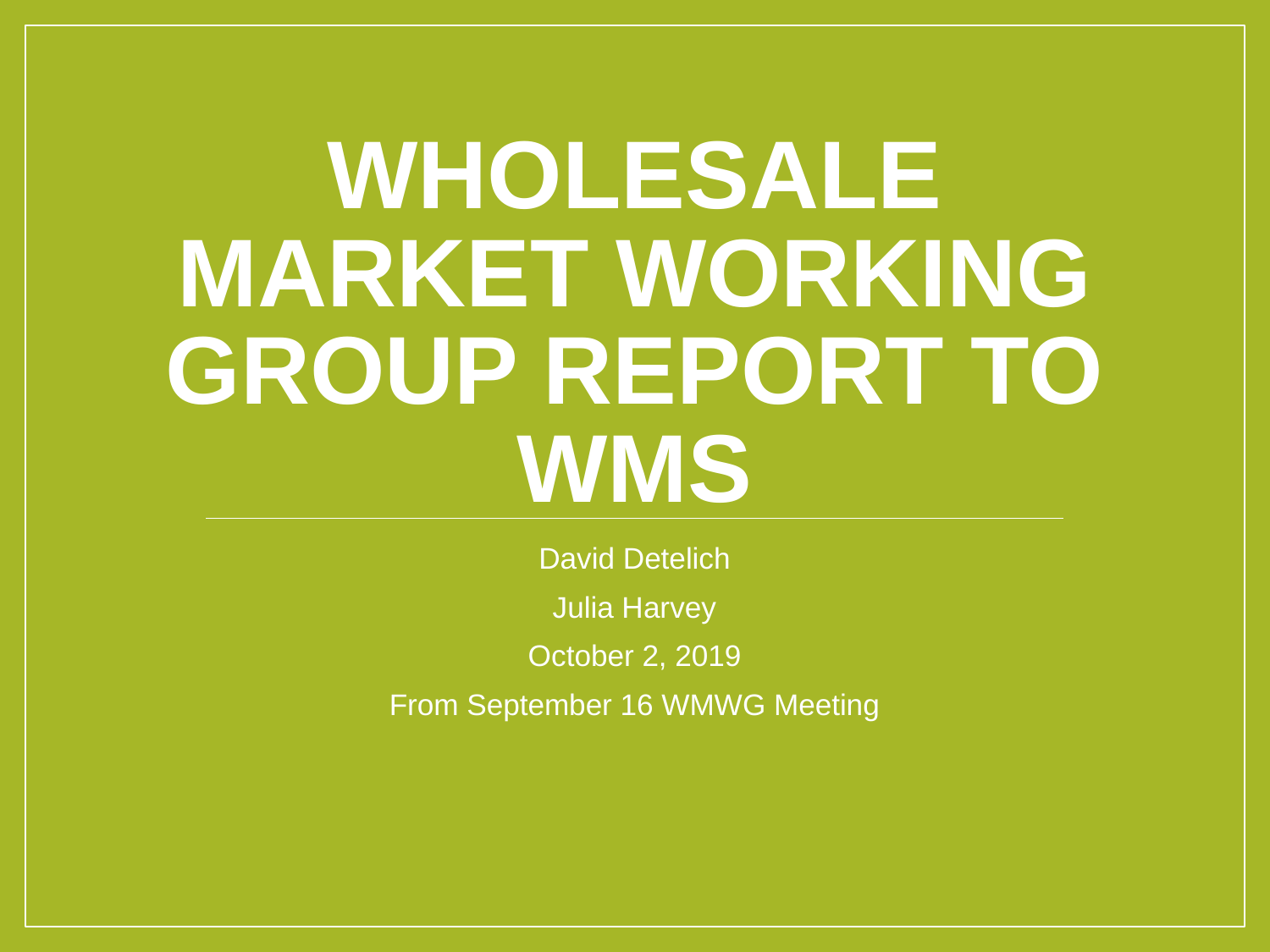

# Wholesale Market Working Group Report to WMS
David Detelich
Julia Harvey
October 2, 2019
From September 16 WMWG Meeting